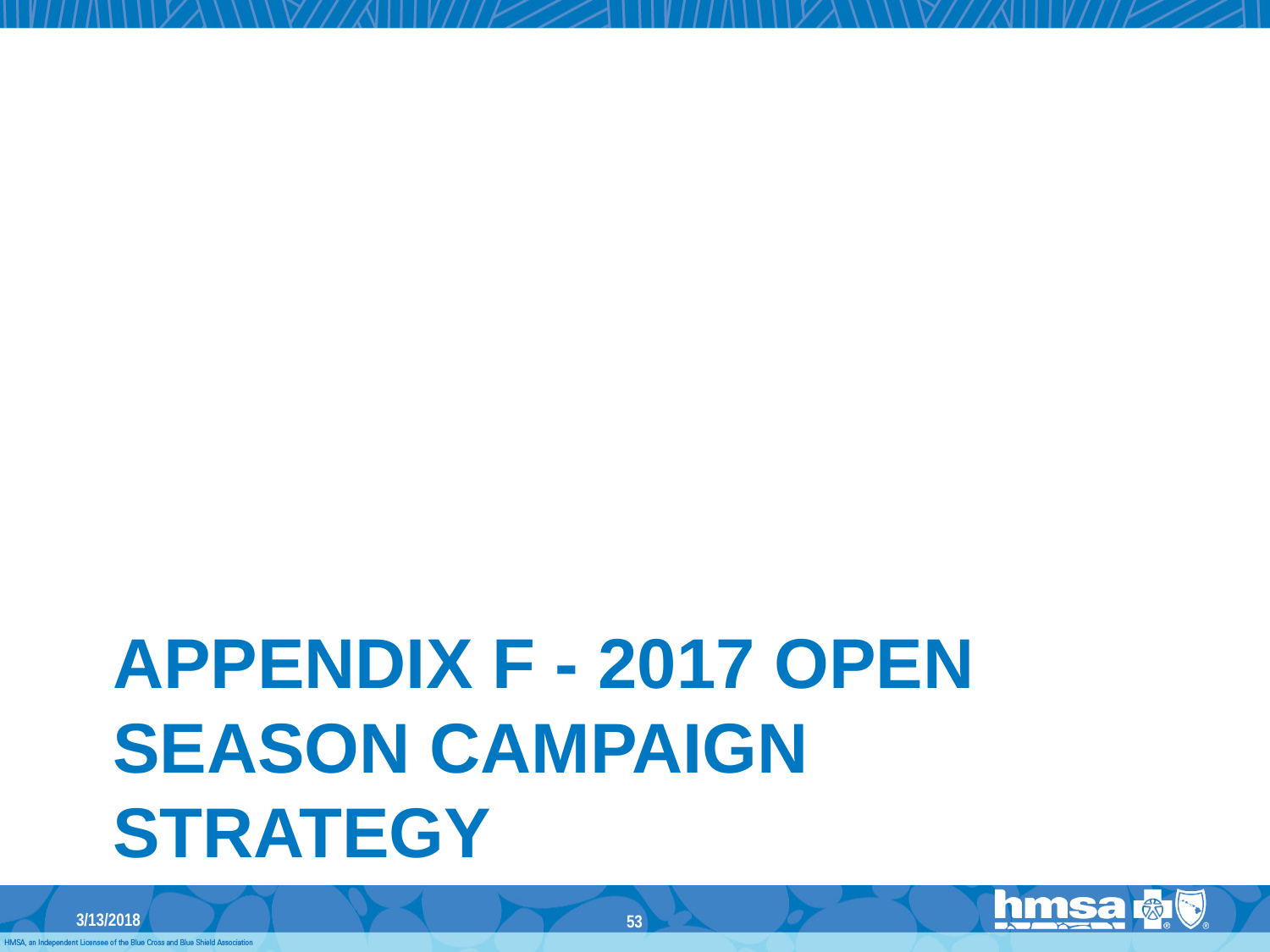

# Appendix f - 2017 Open season campaign Strategy
3/13/2018
53